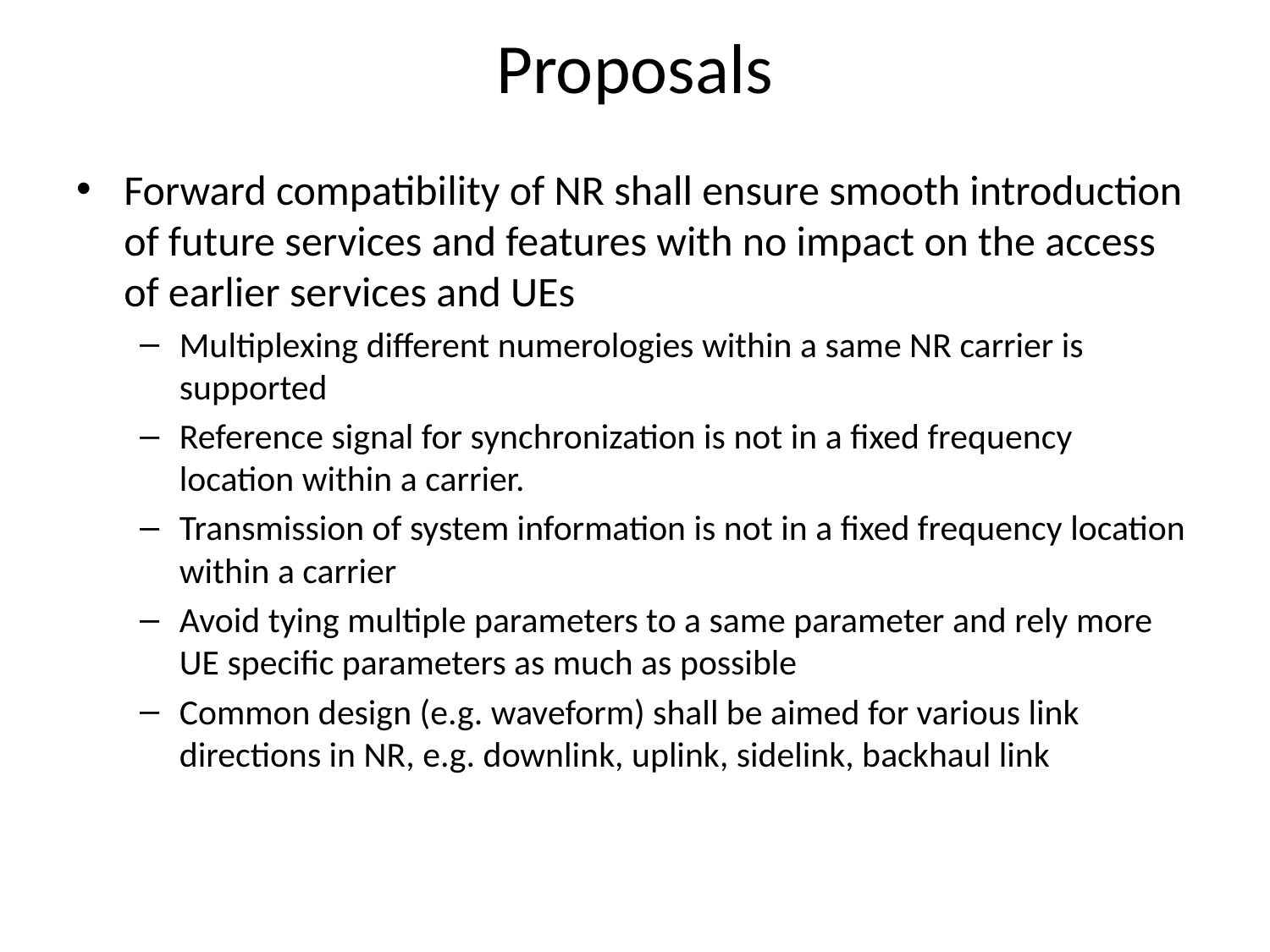

# Proposals
Forward compatibility of NR shall ensure smooth introduction of future services and features with no impact on the access of earlier services and UEs
Multiplexing different numerologies within a same NR carrier is supported
Reference signal for synchronization is not in a fixed frequency location within a carrier.
Transmission of system information is not in a fixed frequency location within a carrier
Avoid tying multiple parameters to a same parameter and rely more UE specific parameters as much as possible
Common design (e.g. waveform) shall be aimed for various link directions in NR, e.g. downlink, uplink, sidelink, backhaul link